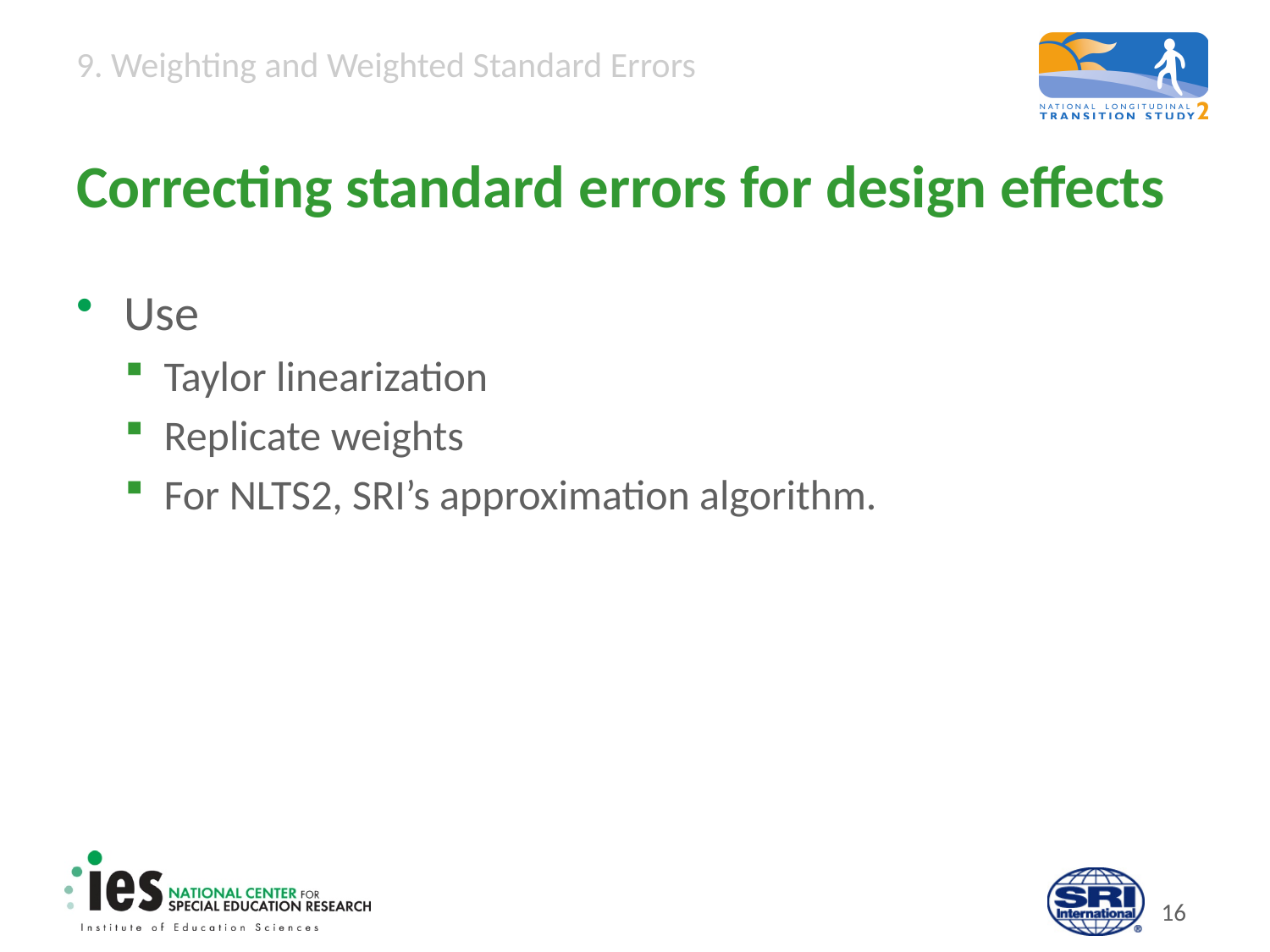

# Correcting standard errors for design effects
Use
Taylor linearization
Replicate weights
For NLTS2, SRI’s approximation algorithm.

16